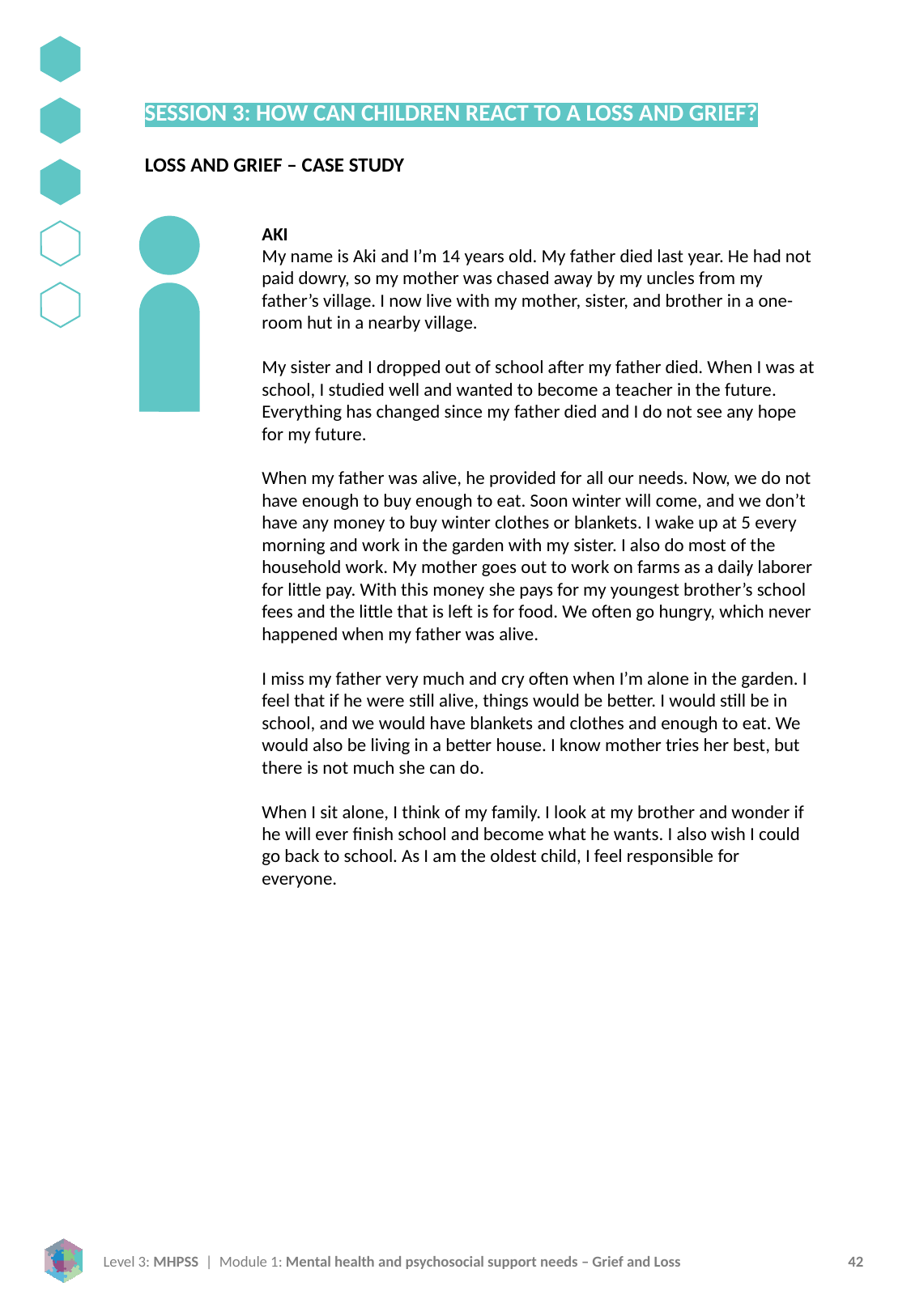

SESSION 3: HOW CAN CHILDREN REACT TO A LOSS AND GRIEF?

LOSS AND GRIEF – CASE STUDY

AKI
My name is Aki and I’m 14 years old. My father died last year. He had not paid dowry, so my mother was chased away by my uncles from my father’s village. I now live with my mother, sister, and brother in a one-room hut in a nearby village.

My sister and I dropped out of school after my father died. When I was at school, I studied well and wanted to become a teacher in the future. Everything has changed since my father died and I do not see any hope for my future.

When my father was alive, he provided for all our needs. Now, we do not have enough to buy enough to eat. Soon winter will come, and we don’t have any money to buy winter clothes or blankets. I wake up at 5 every morning and work in the garden with my sister. I also do most of the household work. My mother goes out to work on farms as a daily laborer for little pay. With this money she pays for my youngest brother’s school fees and the little that is left is for food. We often go hungry, which never happened when my father was alive.

I miss my father very much and cry often when I’m alone in the garden. I feel that if he were still alive, things would be better. I would still be in school, and we would have blankets and clothes and enough to eat. We would also be living in a better house. I know mother tries her best, but there is not much she can do.

When I sit alone, I think of my family. I look at my brother and wonder if he will ever finish school and become what he wants. I also wish I could go back to school. As I am the oldest child, I feel responsible for everyone.